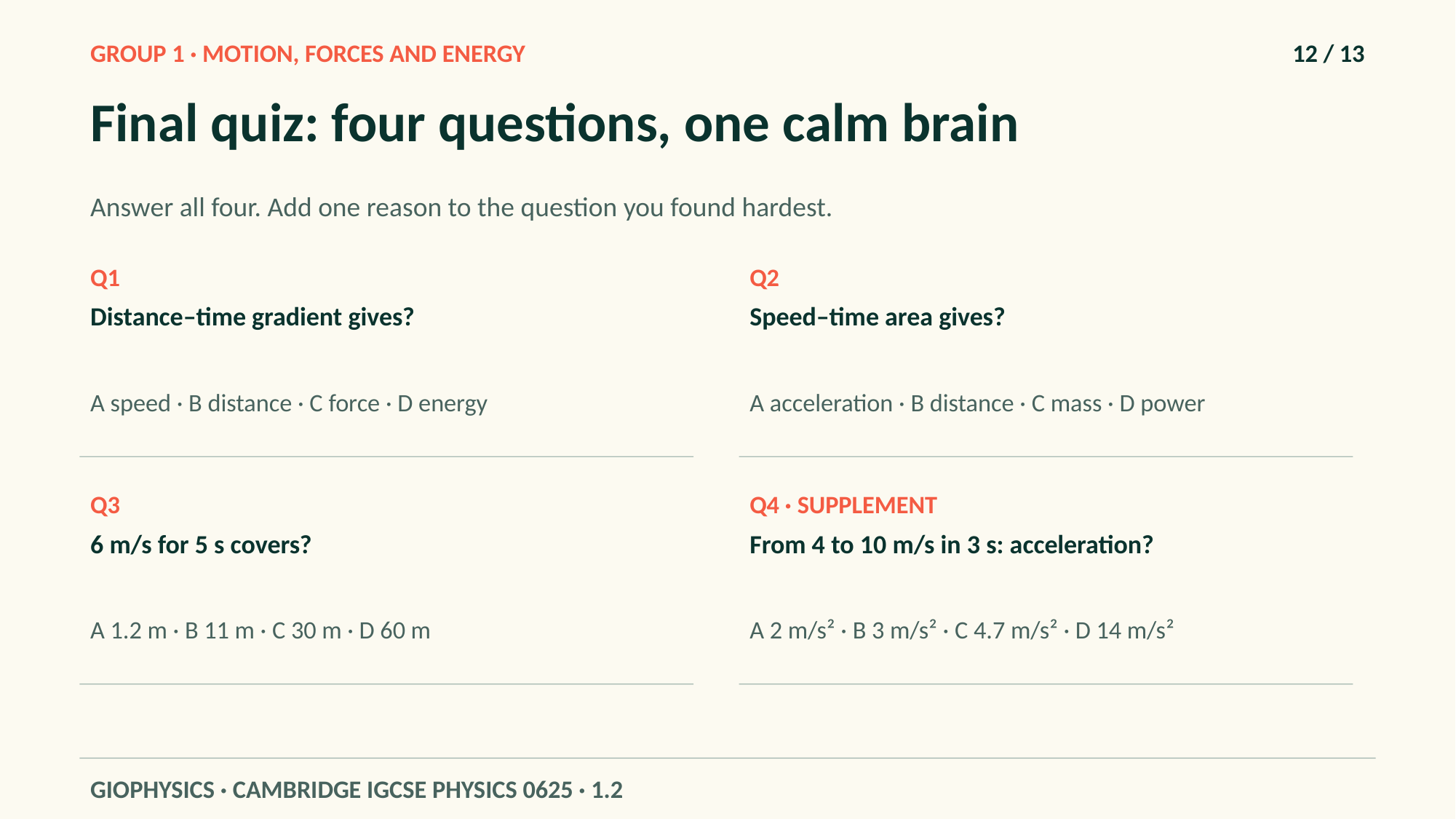

GROUP 1 · MOTION, FORCES AND ENERGY
12 / 13
Final quiz: four questions, one calm brain
Answer all four. Add one reason to the question you found hardest.
Q1
Q2
Distance–time gradient gives?
Speed–time area gives?
A speed · B distance · C force · D energy
A acceleration · B distance · C mass · D power

Q3
Q4 · SUPPLEMENT
6 m/s for 5 s covers?
From 4 to 10 m/s in 3 s: acceleration?
A 1.2 m · B 11 m · C 30 m · D 60 m
A 2 m/s² · B 3 m/s² · C 4.7 m/s² · D 14 m/s²

GIOPHYSICS · CAMBRIDGE IGCSE PHYSICS 0625 · 1.2